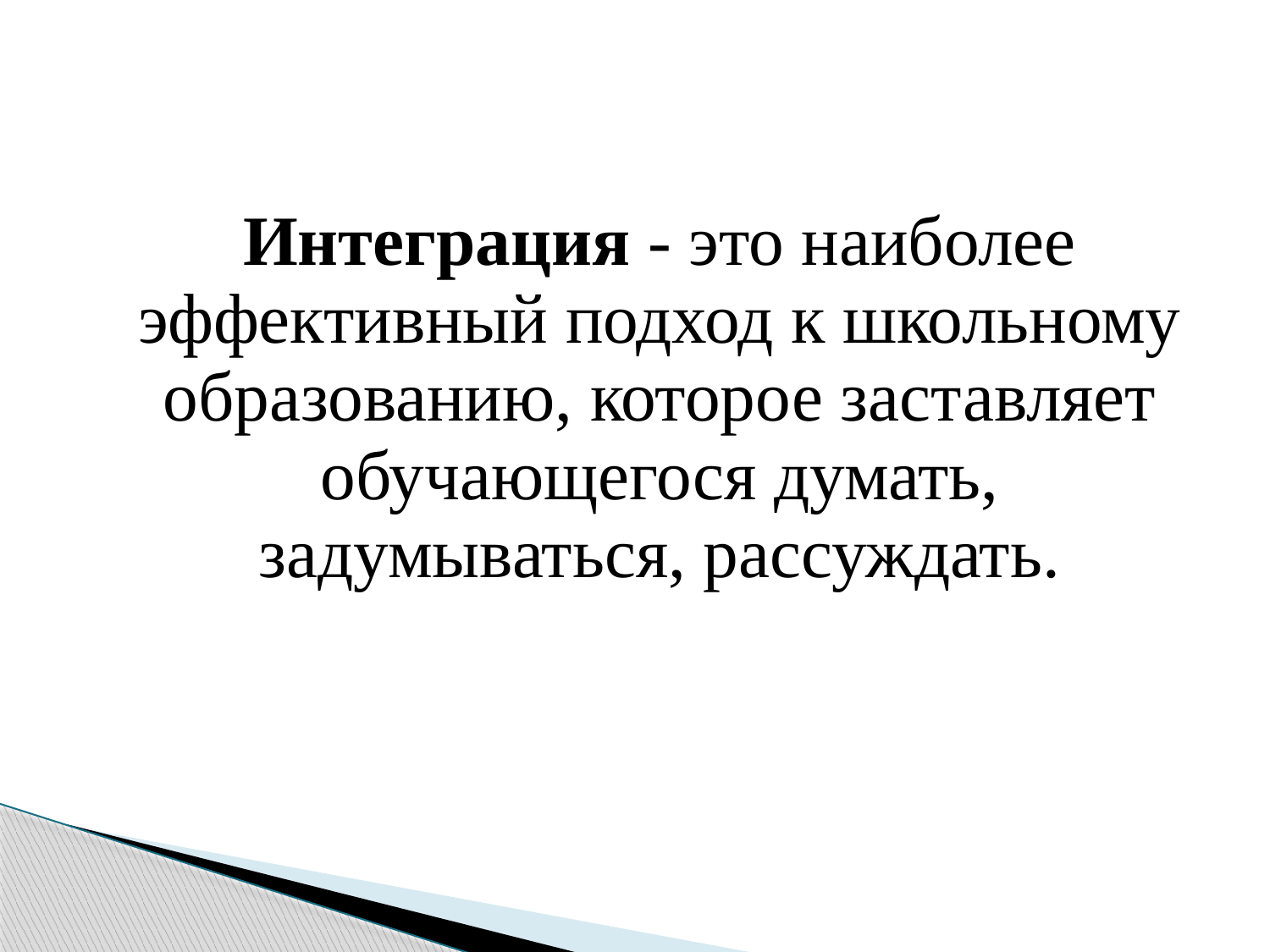

Интеграция - это наиболее эффективный подход к школьному образованию, которое заставляет обучающегося думать, задумываться, рассуждать.